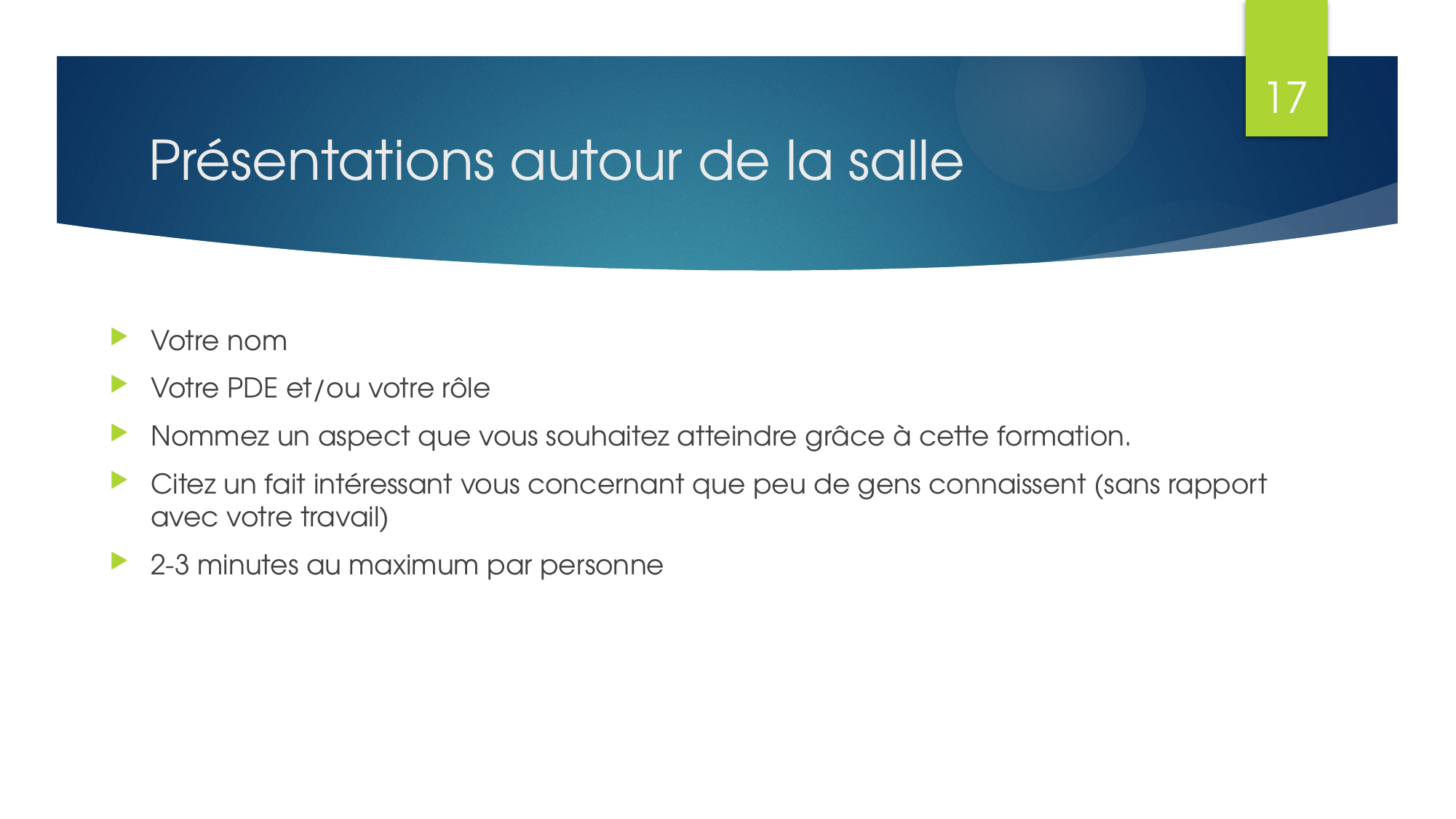

17
# Présentations autour de la salle
Votre nom
Votre PDE et/ou votre rôle
Nommez un aspect que vous souhaitez atteindre grâce à cette formation.
Citez un fait intéressant vous concernant que peu de gens connaissent (sans rapport avec votre travail)
2-3 minutes au maximum par personne